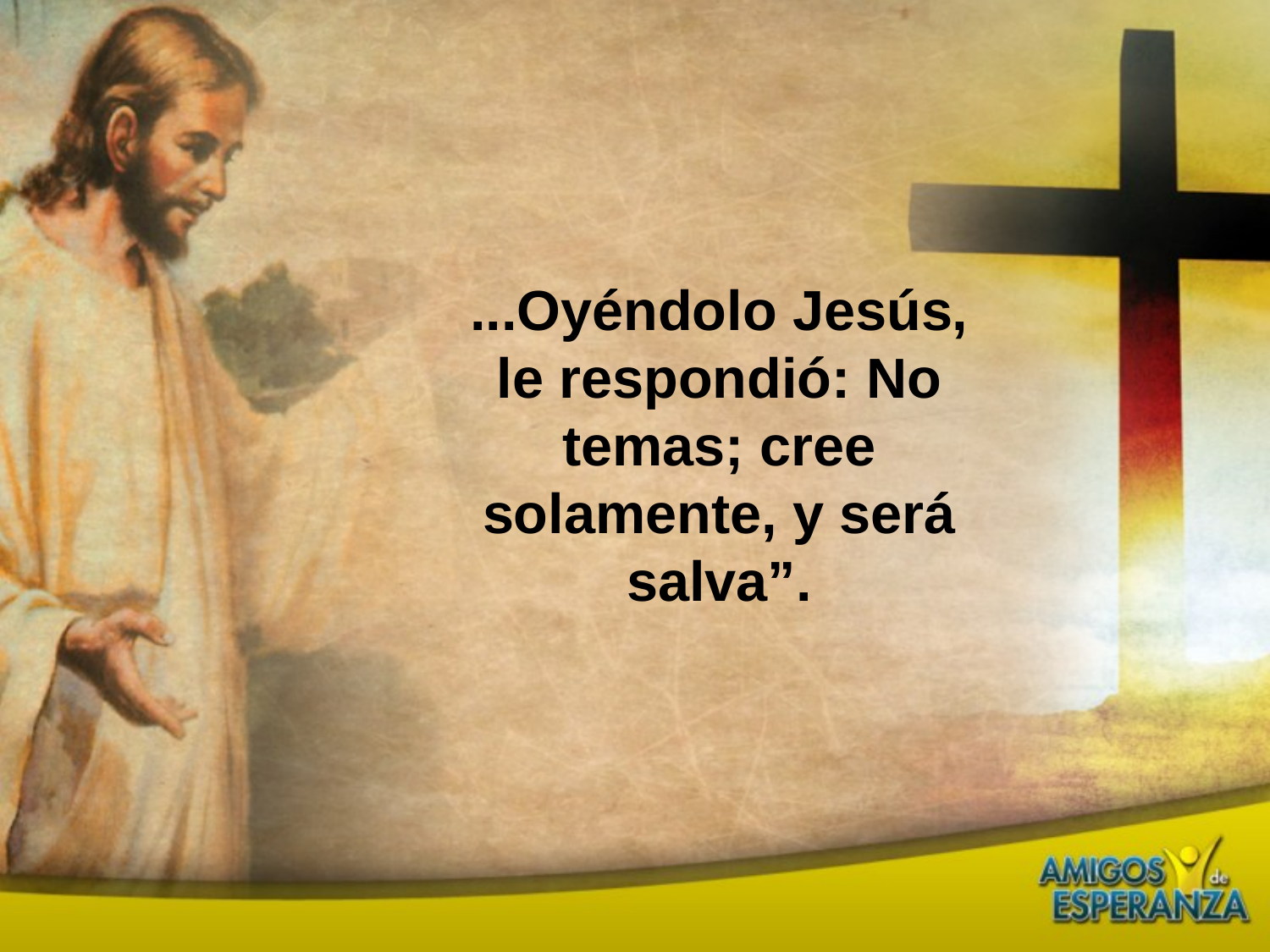

...Oyéndolo Jesús, le respondió: No temas; cree solamente, y será salva”.